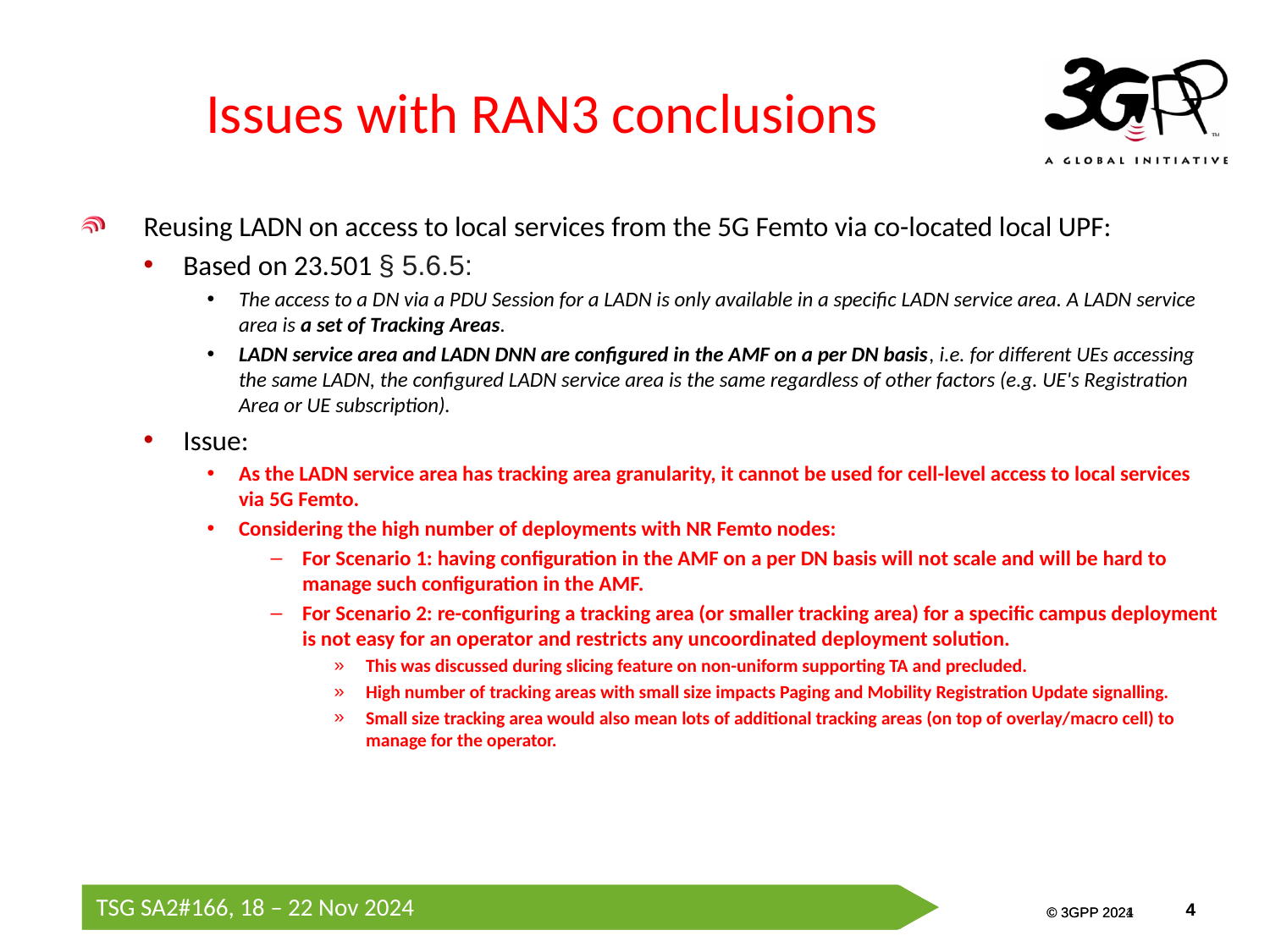

# Issues with RAN3 conclusions
Reusing LADN on access to local services from the 5G Femto via co-located local UPF:
Based on 23.501 § 5.6.5:
The access to a DN via a PDU Session for a LADN is only available in a specific LADN service area. A LADN service area is a set of Tracking Areas.
LADN service area and LADN DNN are configured in the AMF on a per DN basis, i.e. for different UEs accessing the same LADN, the configured LADN service area is the same regardless of other factors (e.g. UE's Registration Area or UE subscription).
Issue:
As the LADN service area has tracking area granularity, it cannot be used for cell-level access to local services via 5G Femto.
Considering the high number of deployments with NR Femto nodes:
For Scenario 1: having configuration in the AMF on a per DN basis will not scale and will be hard to manage such configuration in the AMF.
For Scenario 2: re-configuring a tracking area (or smaller tracking area) for a specific campus deployment is not easy for an operator and restricts any uncoordinated deployment solution.
This was discussed during slicing feature on non-uniform supporting TA and precluded.
High number of tracking areas with small size impacts Paging and Mobility Registration Update signalling.
Small size tracking area would also mean lots of additional tracking areas (on top of overlay/macro cell) to manage for the operator.
TSG SA2#166, 18 – 22 Nov 2024